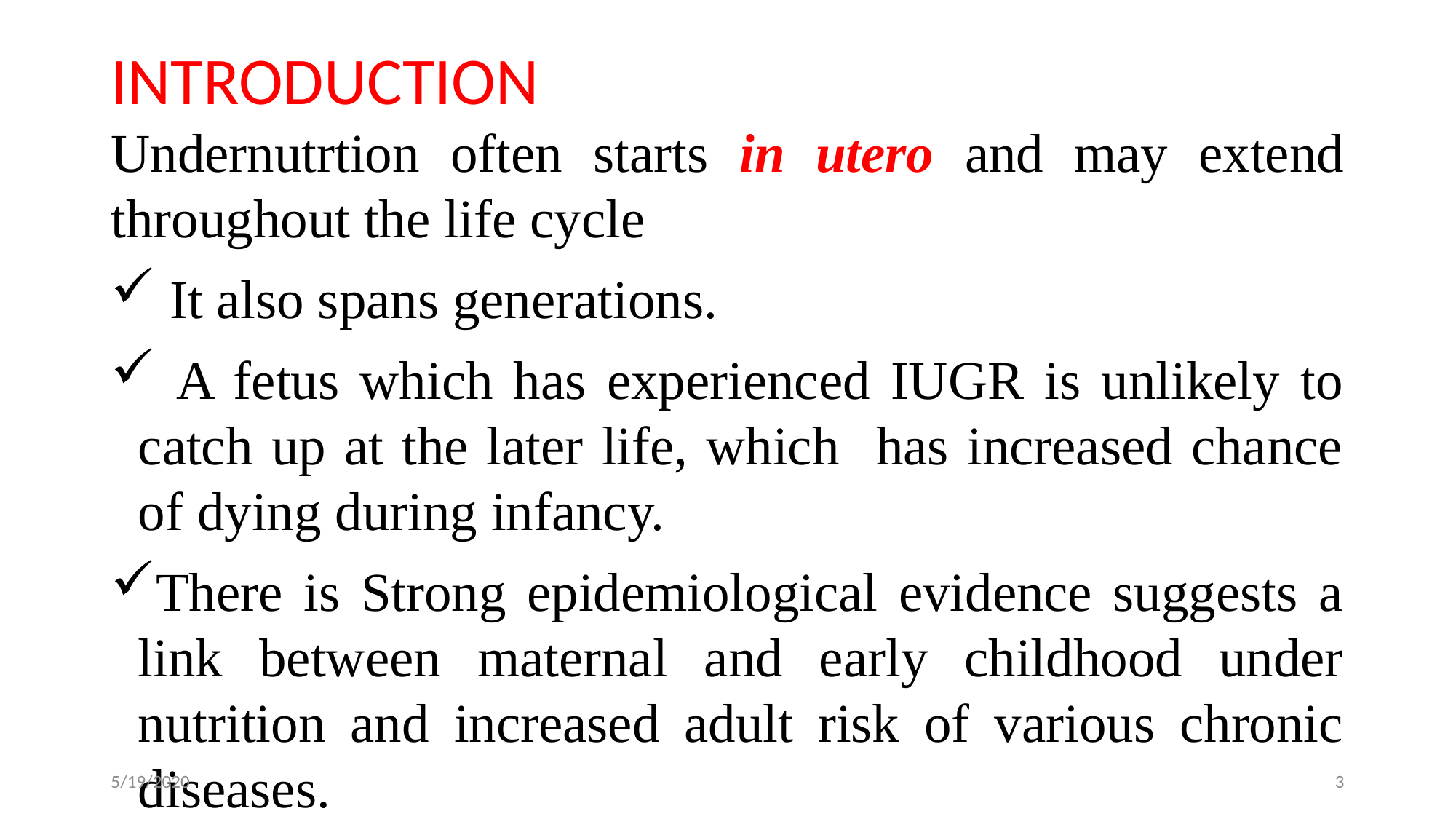

# INTRODUCTION
Undernutrtion often starts in utero and may extend throughout the life cycle
 It also spans generations.
 A fetus which has experienced IUGR is unlikely to catch up at the later life, which  has increased chance of dying during infancy.
There is Strong epidemiological evidence suggests a link between maternal and early childhood under nutrition and increased adult risk of various chronic diseases.
5/19/2020
3